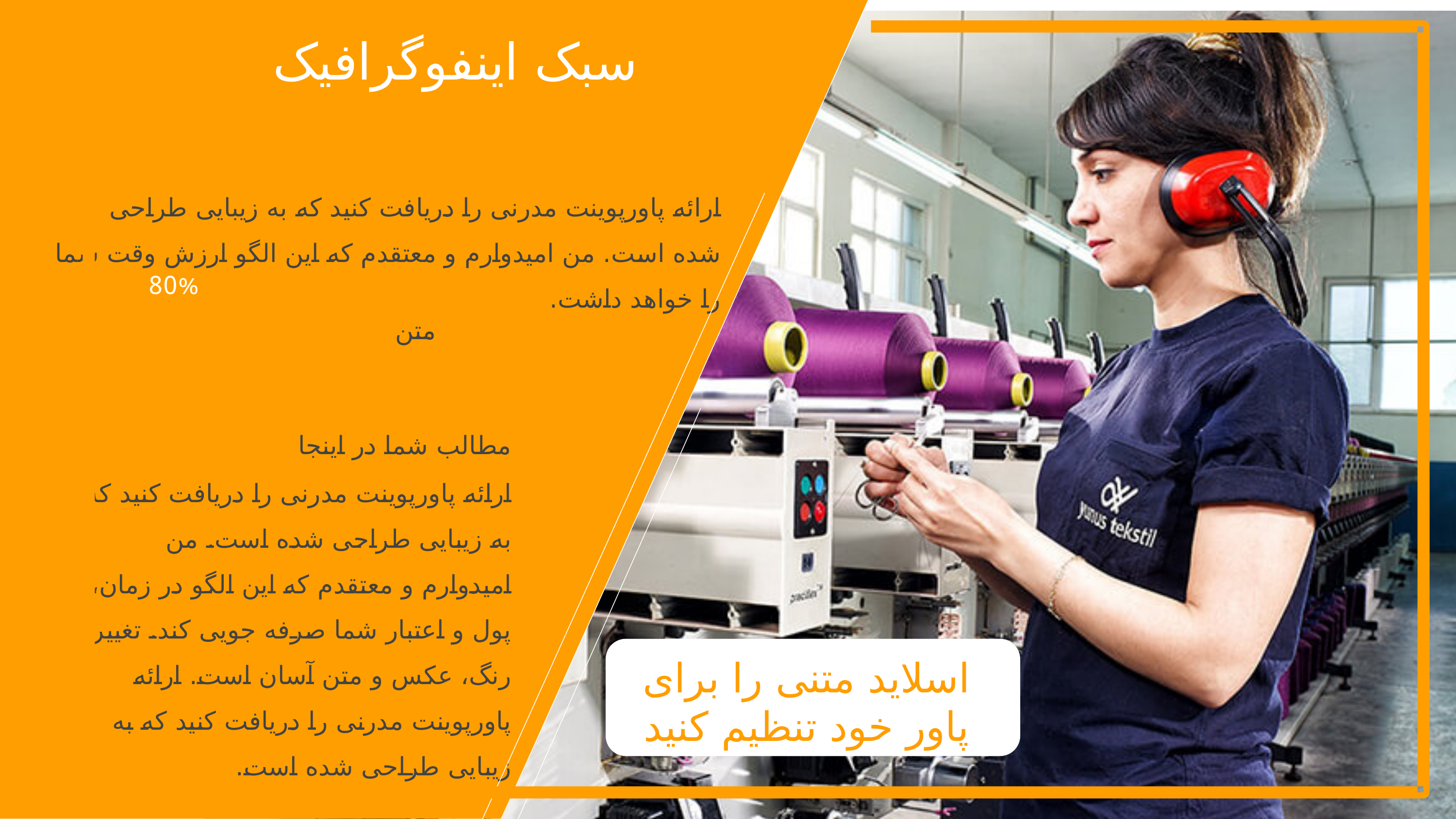

سبک اینفوگرافیک
ارائه پاورپوینت مدرنی را دریافت کنید که به زیبایی طراحی شده است. من امیدوارم و معتقدم که این الگو ارزش وقت شما را خواهد داشت.
80%
متن

مطالب شما در اینجا
ارائه پاورپوینت مدرنی را دریافت کنید که به زیبایی طراحی شده است. من امیدوارم و معتقدم که این الگو در زمان، پول و اعتبار شما صرفه جویی کند. تغییر رنگ، عکس و متن آسان است. ارائه پاورپوینت مدرنی را دریافت کنید که به زیبایی طراحی شده است.

اسلاید متنی را برای پاور خود تنظیم کنید